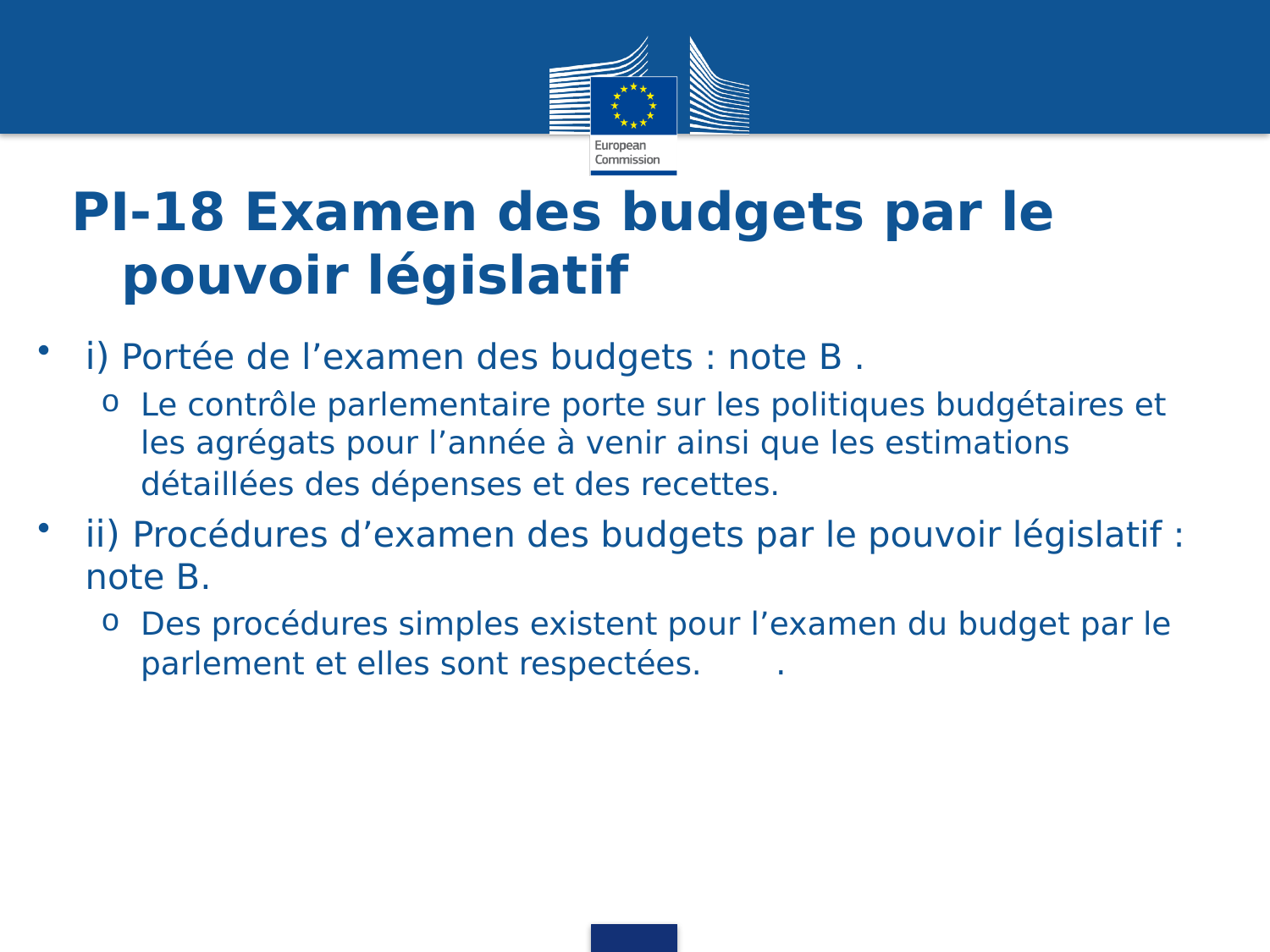

# PI-18 Examen des budgets par le pouvoir législatif
i) Portée de l’examen des budgets : note B .
Le contrôle parlementaire porte sur les politiques budgétaires et les agrégats pour l’année à venir ainsi que les estimations détaillées des dépenses et des recettes.
ii) Procédures d’examen des budgets par le pouvoir législatif : note B.
Des procédures simples existent pour l’examen du budget par le parlement et elles sont respectées. 	.